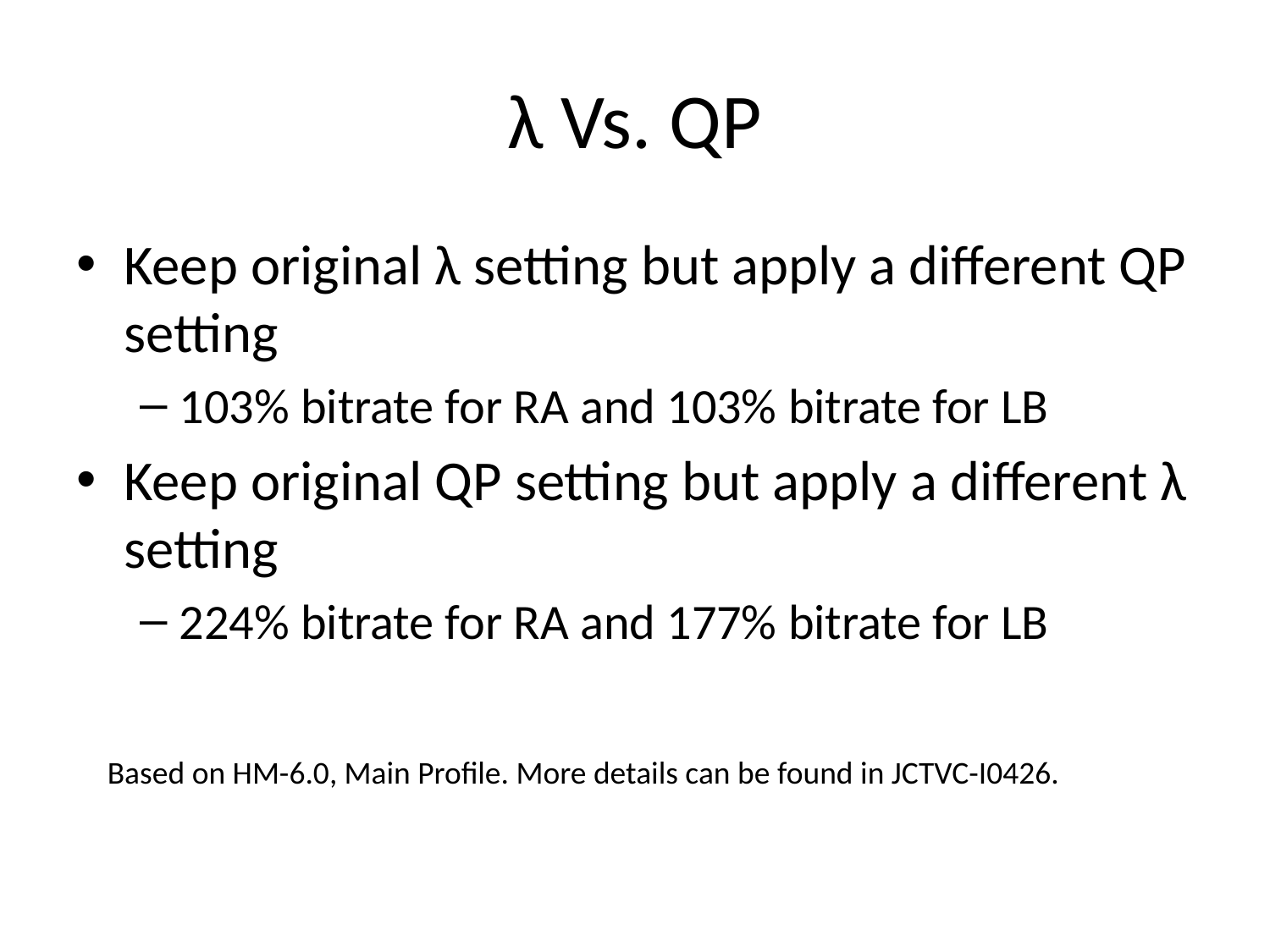

# λ Vs. QP
Keep original λ setting but apply a different QP setting
103% bitrate for RA and 103% bitrate for LB
Keep original QP setting but apply a different λ setting
224% bitrate for RA and 177% bitrate for LB

Based on HM-6.0, Main Profile. More details can be found in JCTVC-I0426.